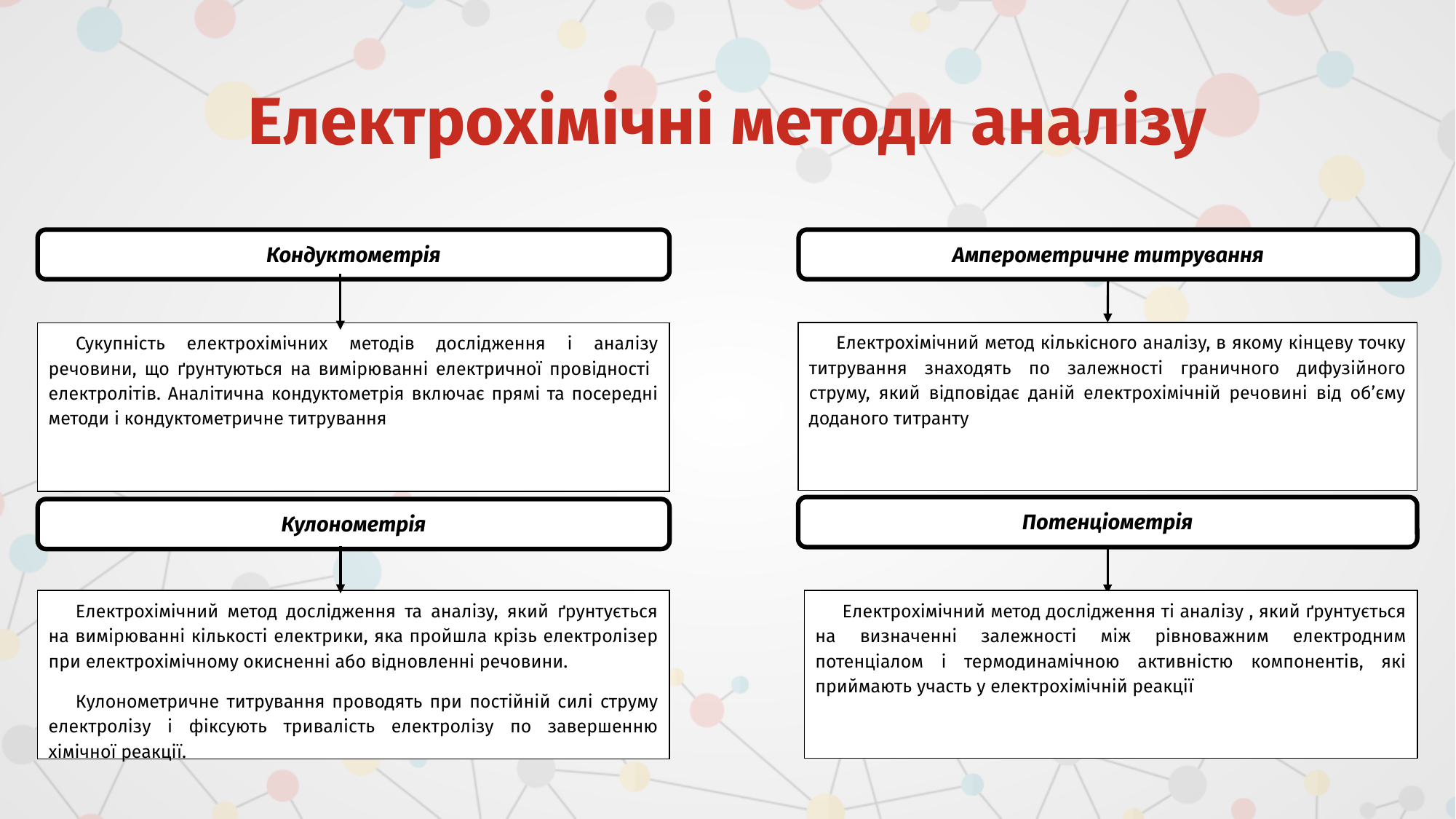

# Електрохімічні методи аналізу
Кондуктометрія
Амперометричне титрування
Електрохімічний метод кількісного аналізу, в якому кінцеву точку титрування знаходять по залежності граничного дифузійного струму, який відповідає даній електрохімічній речовині від обʼєму доданого титранту
Сукупність електрохімічних методів дослідження і аналізу речовини, що ґрунтуються на вимірюванні електричної провідності  електролітів. Аналітична кондуктометрія включає прямі та посередні методи і кондуктометричне титрування
Потенціометрія
Кулонометрія
Електрохімічний метод дослідження та аналізу, який ґрунтується на вимірюванні кількості електрики, яка пройшла крізь електролізер при електрохімічному окисненні або відновленні речовини.
Кулонометричне титрування проводять при постійній силі струму електролізу і фіксують тривалість електролізу по завершенню хімічної реакції.
Електрохімічний метод дослідження ті аналізу , який ґрунтується на визначенні залежності між рівноважним електродним потенціалом і термодинамічною активністю компонентів, які приймають участь у електрохімічній реакції